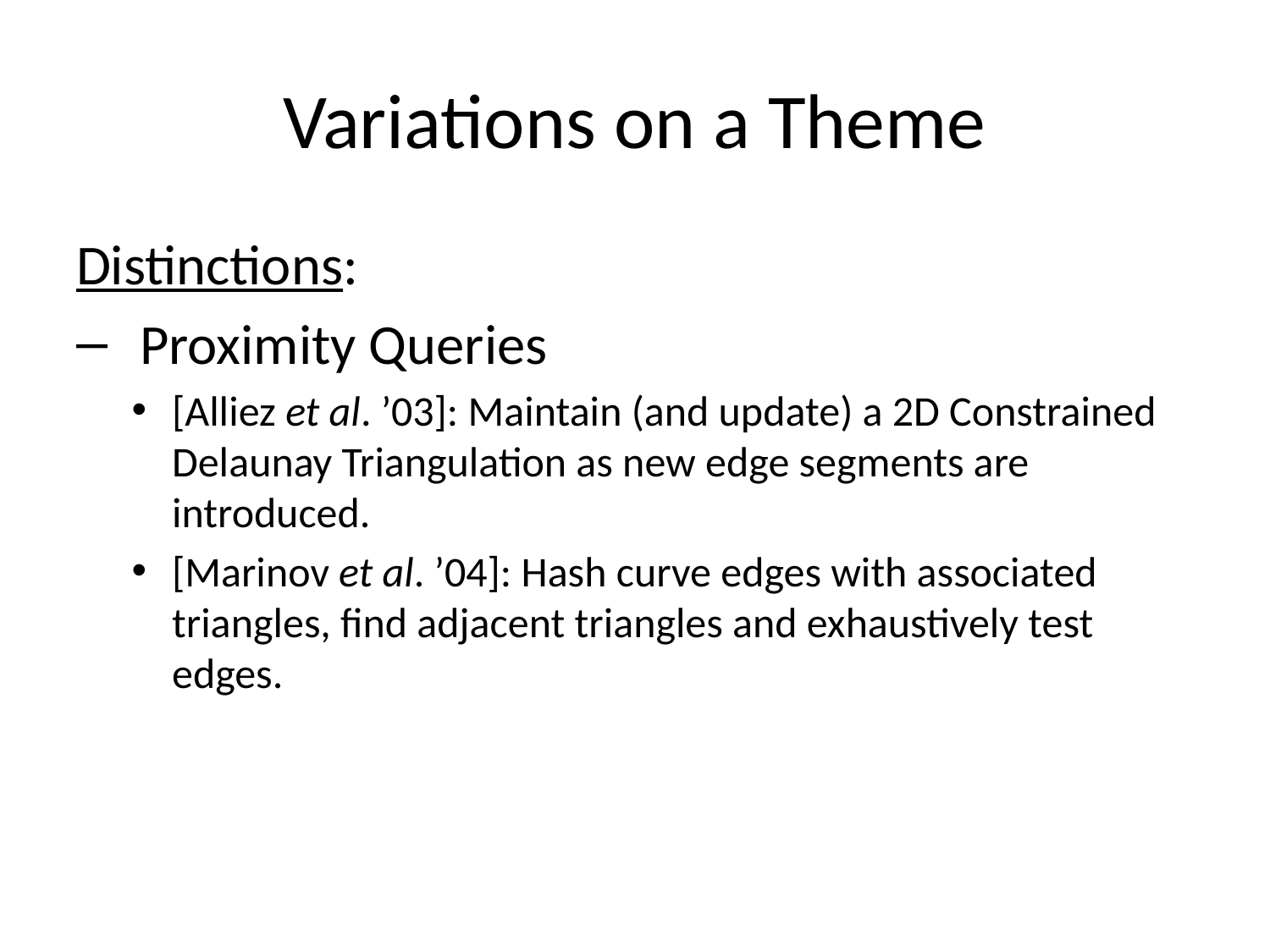

# Variations on a Theme
Distinctions:
Proximity Queries
[Alliez et al. ’03]: Maintain (and update) a 2D Constrained Delaunay Triangulation as new edge segments are introduced.
[Marinov et al. ’04]: Hash curve edges with associated triangles, find adjacent triangles and exhaustively test edges.